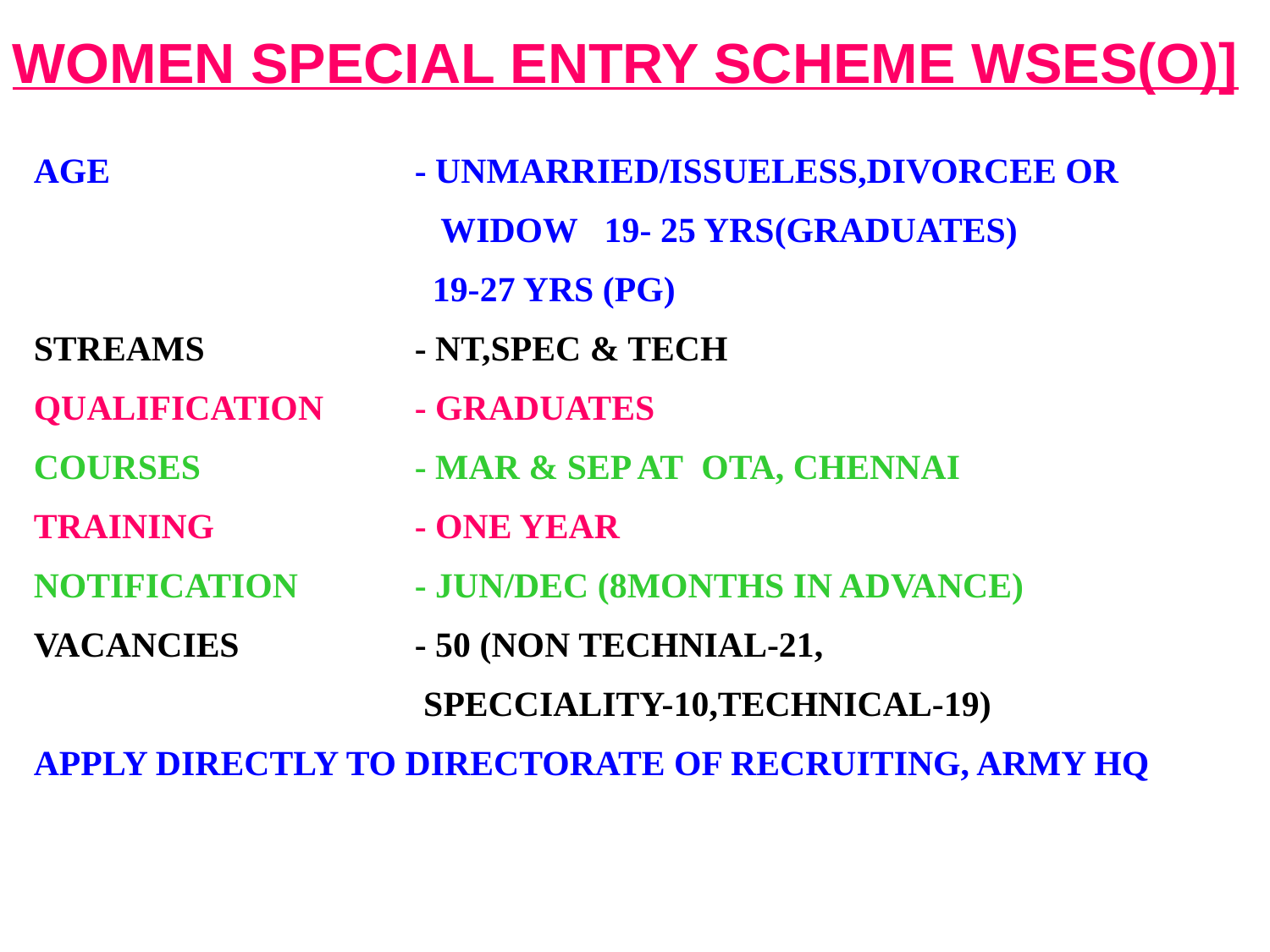

WOMEN SPECIAL ENTRY SCHEME WSES(O)]
AGE			- UNMARRIED/ISSUELESS,DIVORCEE OR 				   WIDOW   19- 25 YRS(GRADUATES)
			  19-27 YRS (PG)
STREAMS		- NT,SPEC & TECH
QUALIFICATION	- GRADUATES
COURSES		- MAR & SEP AT  OTA, CHENNAI
TRAINING		- ONE YEAR
NOTIFICATION	- JUN/DEC (8MONTHS IN ADVANCE)
VACANCIES		- 50 (NON TECHNIAL-21,
			 SPECCIALITY-10,TECHNICAL-19)
APPLY DIRECTLY TO DIRECTORATE OF RECRUITING, ARMY HQ